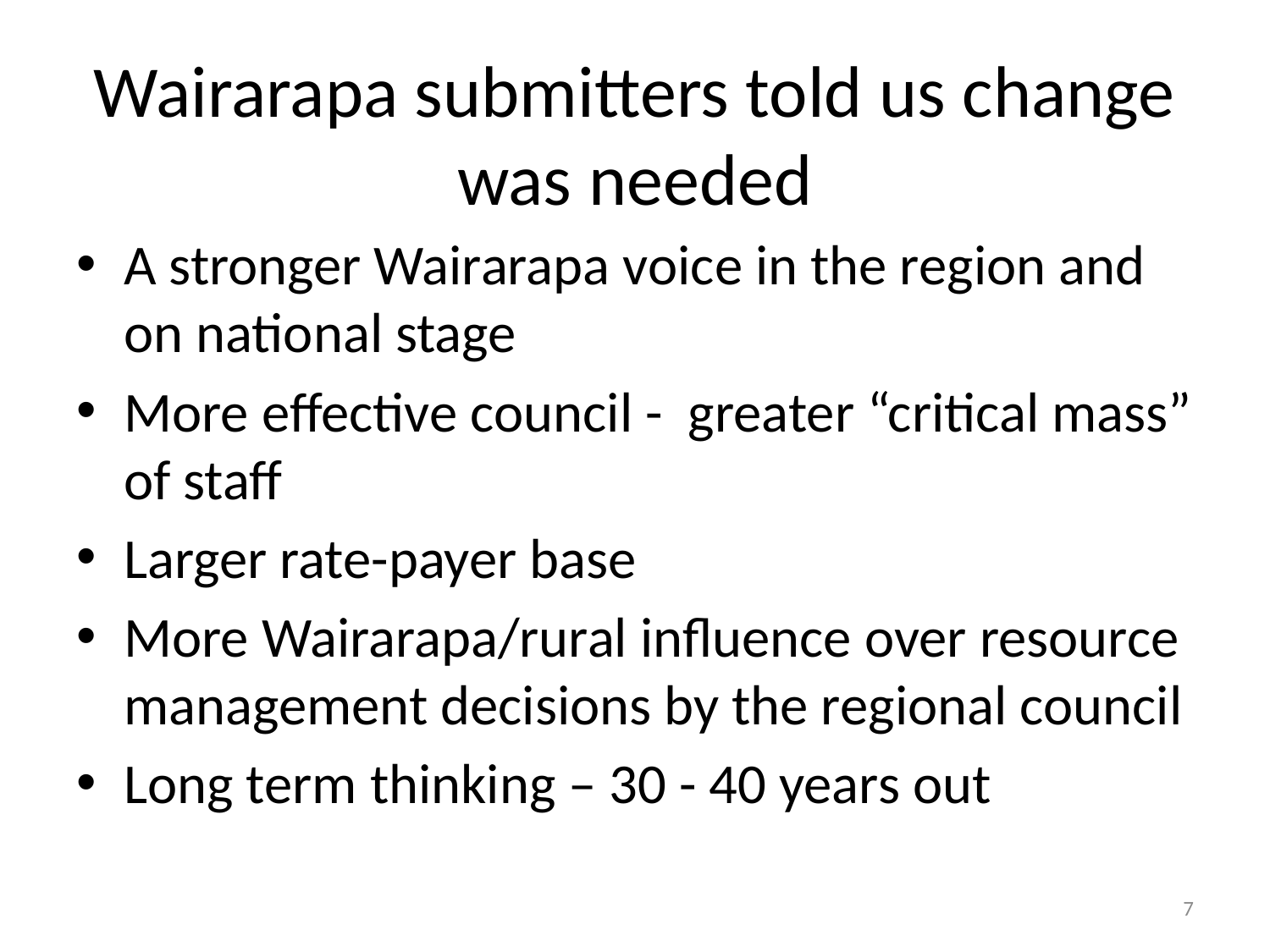

# Wairarapa submitters told us change was needed
A stronger Wairarapa voice in the region and on national stage
More effective council -  greater “critical mass” of staff
Larger rate-payer base
More Wairarapa/rural influence over resource management decisions by the regional council
Long term thinking – 30 - 40 years out

7